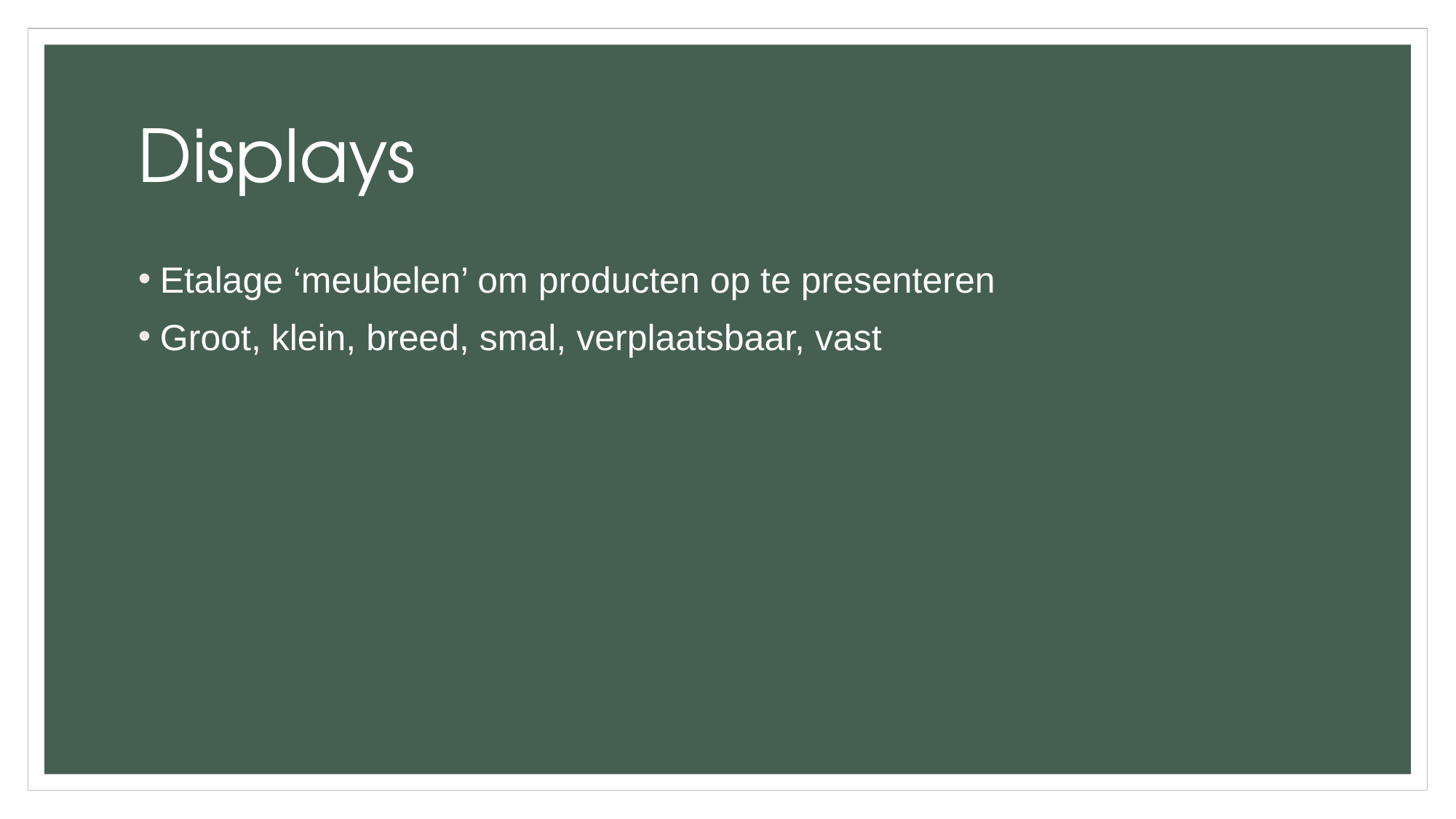

# Displays

Etalage ‘meubelen’ om producten op te presenteren
Groot, klein, breed, smal, verplaatsbaar, vast